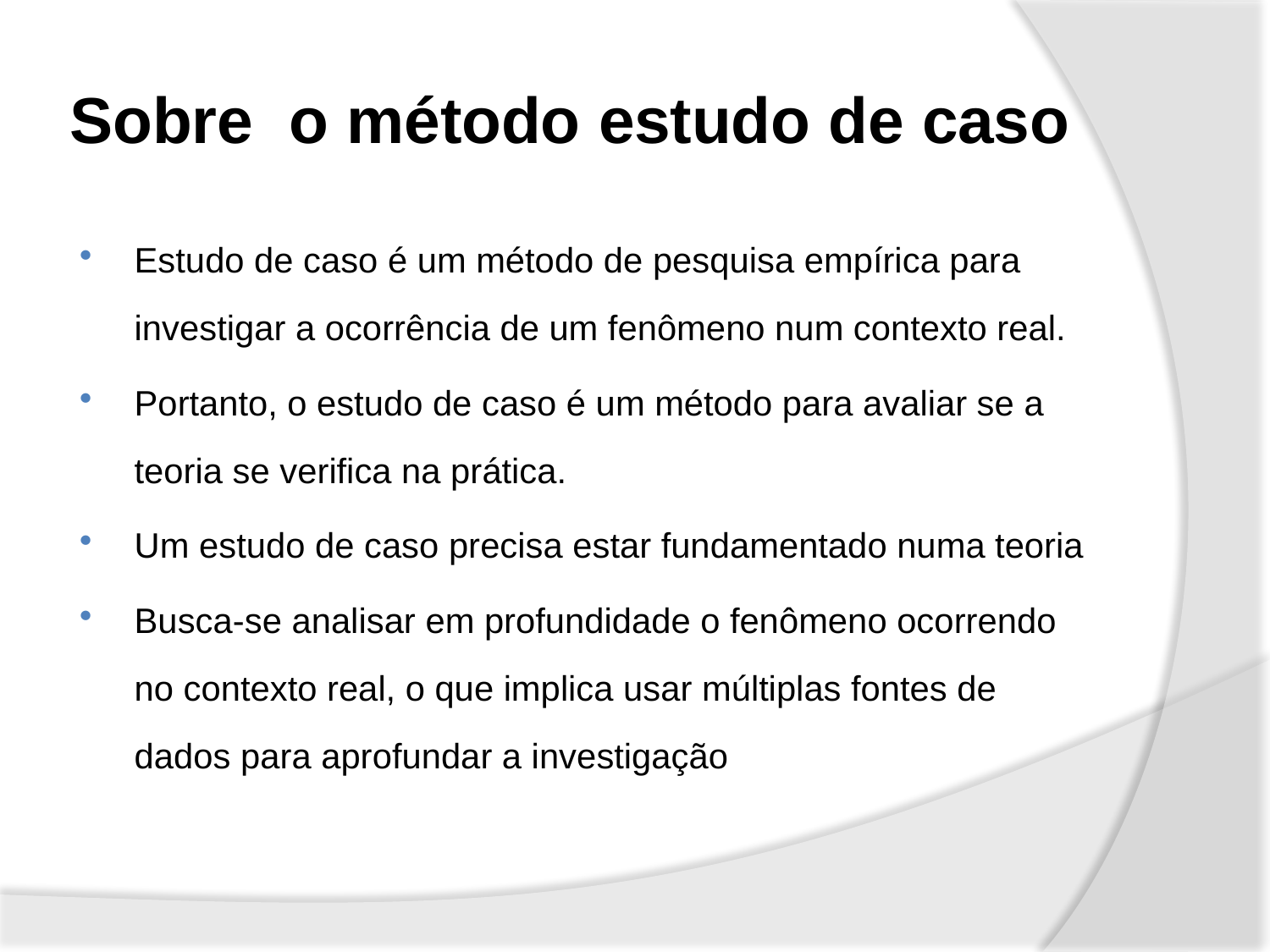

# Sobre  o método estudo de caso
Estudo de caso é um método de pesquisa empírica para investigar a ocorrência de um fenômeno num contexto real.
Portanto, o estudo de caso é um método para avaliar se a teoria se verifica na prática.
Um estudo de caso precisa estar fundamentado numa teoria
Busca-se analisar em profundidade o fenômeno ocorrendo no contexto real, o que implica usar múltiplas fontes de dados para aprofundar a investigação